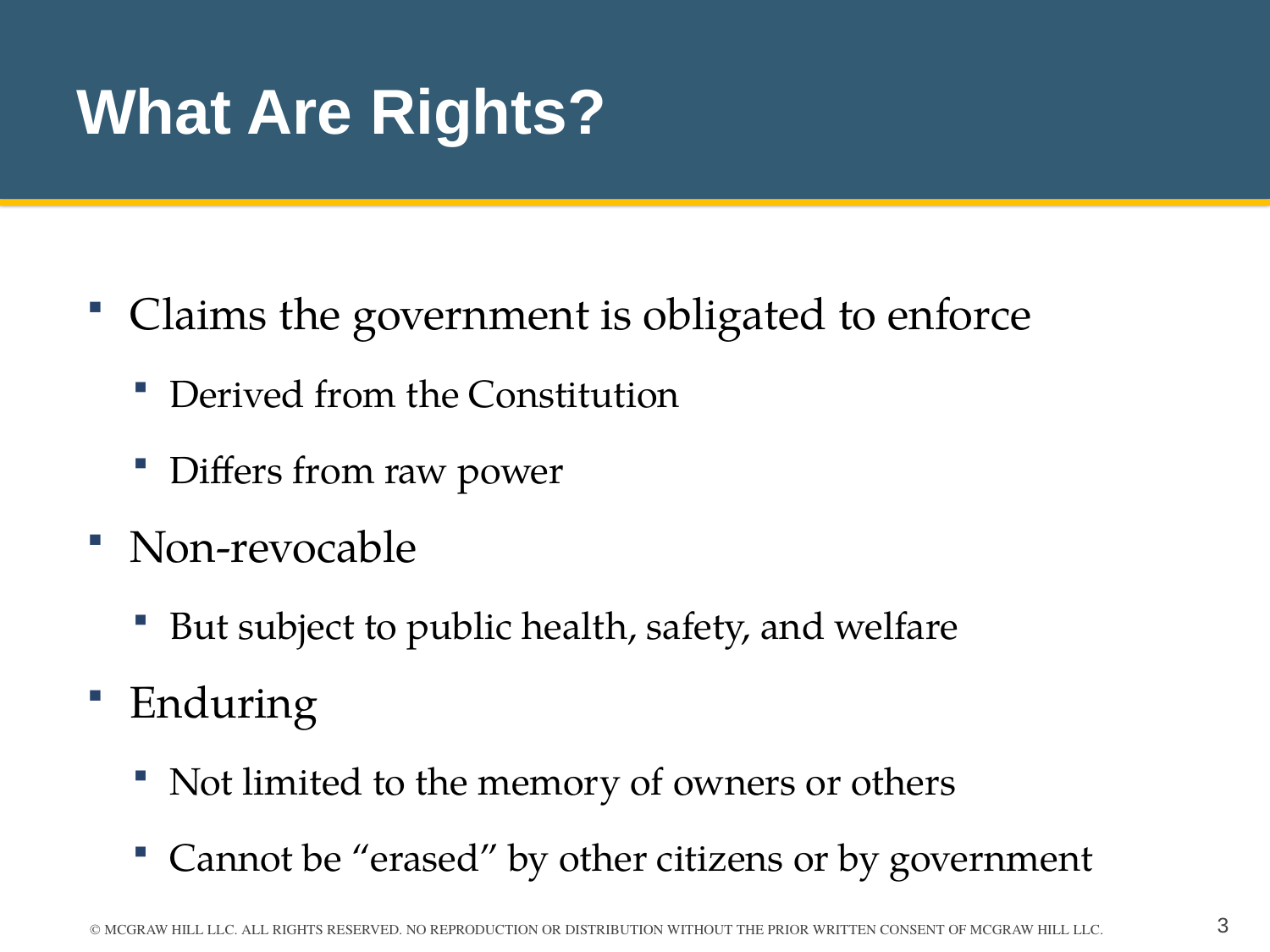

# What Are Rights?
Claims the government is obligated to enforce
Derived from the Constitution
Differs from raw power
Non-revocable
But subject to public health, safety, and welfare
Enduring
Not limited to the memory of owners or others
Cannot be “erased” by other citizens or by government
© MCGRAW HILL LLC. ALL RIGHTS RESERVED. NO REPRODUCTION OR DISTRIBUTION WITHOUT THE PRIOR WRITTEN CONSENT OF MCGRAW HILL LLC.
3